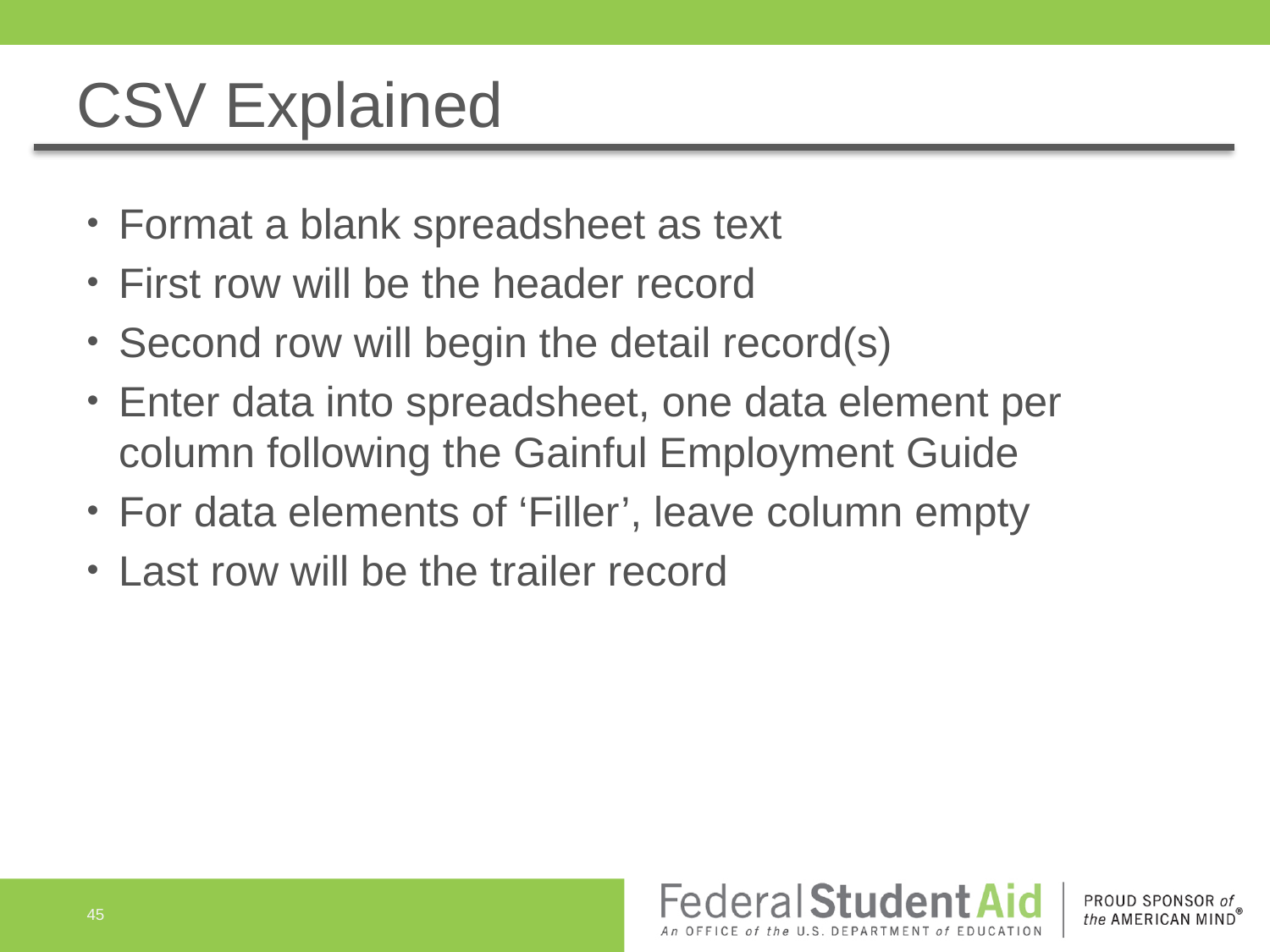

# CSV Explained
Format a blank spreadsheet as text
First row will be the header record
Second row will begin the detail record(s)
Enter data into spreadsheet, one data element per column following the Gainful Employment Guide
For data elements of ‘Filler’, leave column empty
Last row will be the trailer record

45